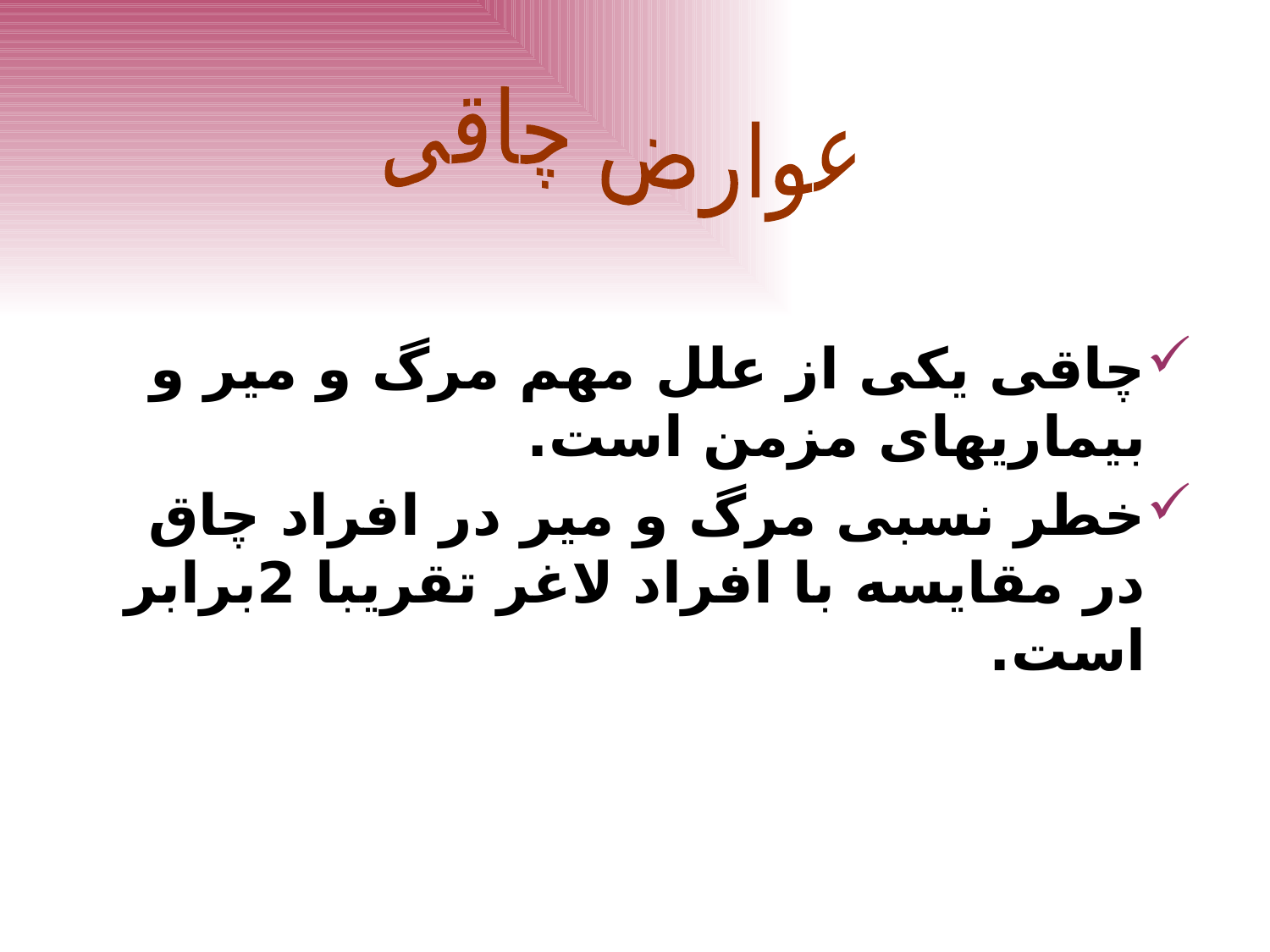

عوارض چاقی
چاقی یکی از علل مهم مرگ و میر و بیماریهای مزمن است.
خطر نسبی مرگ و میر در افراد چاق در مقایسه با افراد لاغر تقریبا 2برابر است.